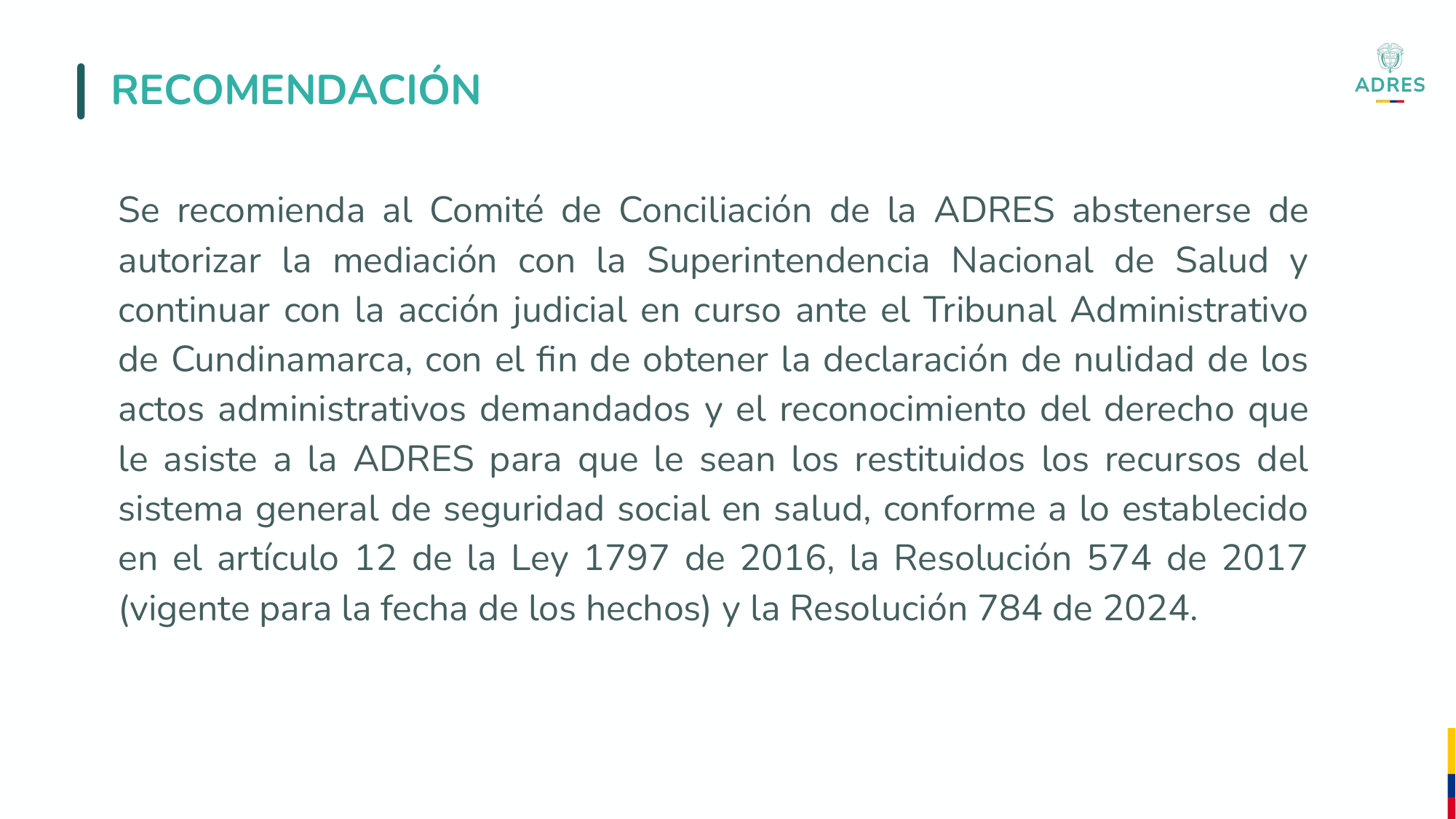

# RECOMENDACIÓN
| Se recomienda al Comité de Conciliación de la ADRES abstenerse de autorizar la mediación con la Superintendencia Nacional de Salud y continuar con la acción judicial en curso ante el Tribunal Administrativo de Cundinamarca, con el fin de obtener la declaración de nulidad de los actos administrativos demandados y el reconocimiento del derecho que le asiste a la ADRES para que le sean los restituidos los recursos del sistema general de seguridad social en salud, conforme a lo establecido en el artículo 12 de la Ley 1797 de 2016, la Resolución 574 de 2017 (vigente para la fecha de los hechos) y la Resolución 784 de 2024. |
| --- |